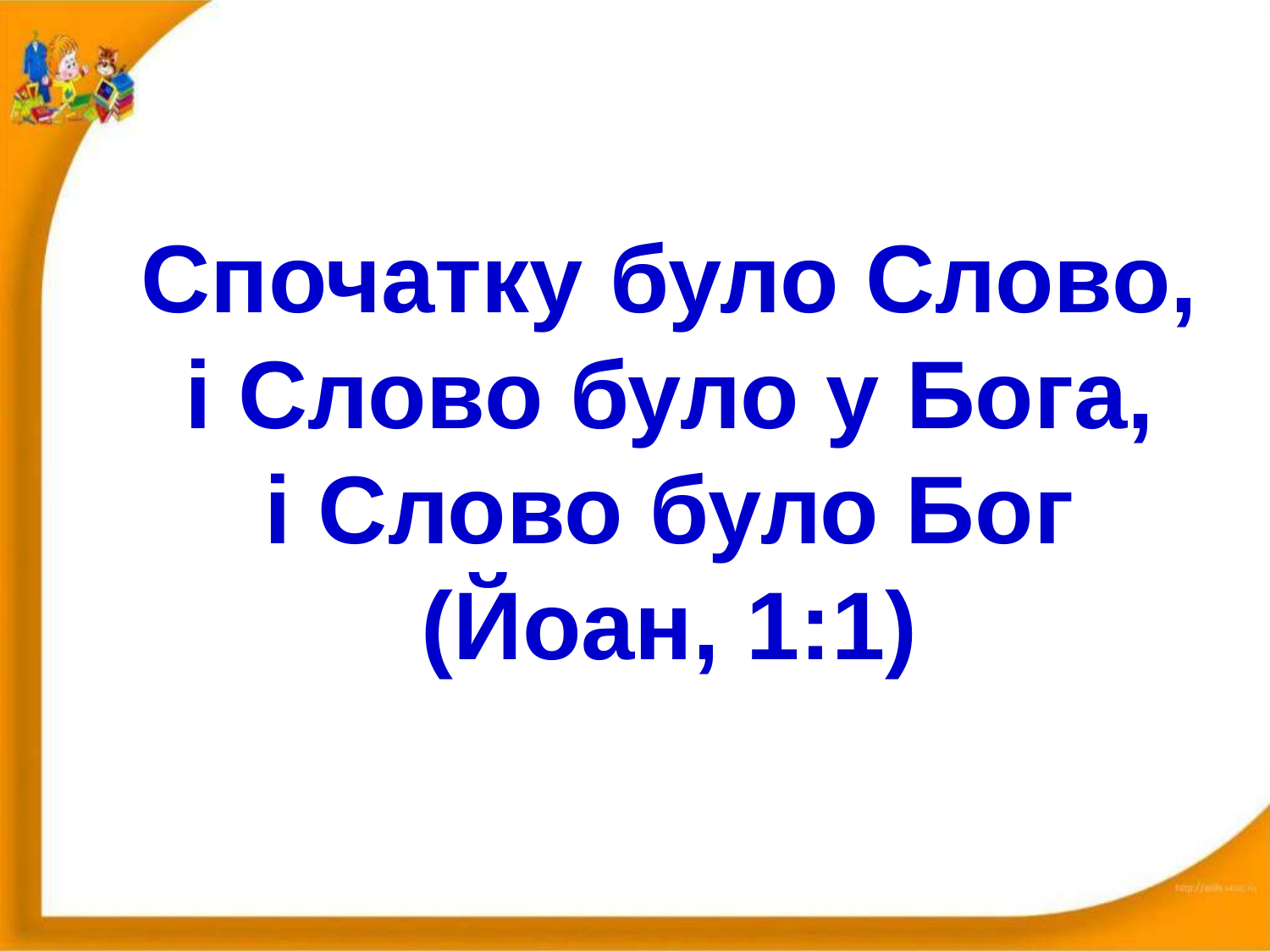

# Спочатку було Слово, і Слово було у Бога, і Слово було Бог (Йоан, 1:1)